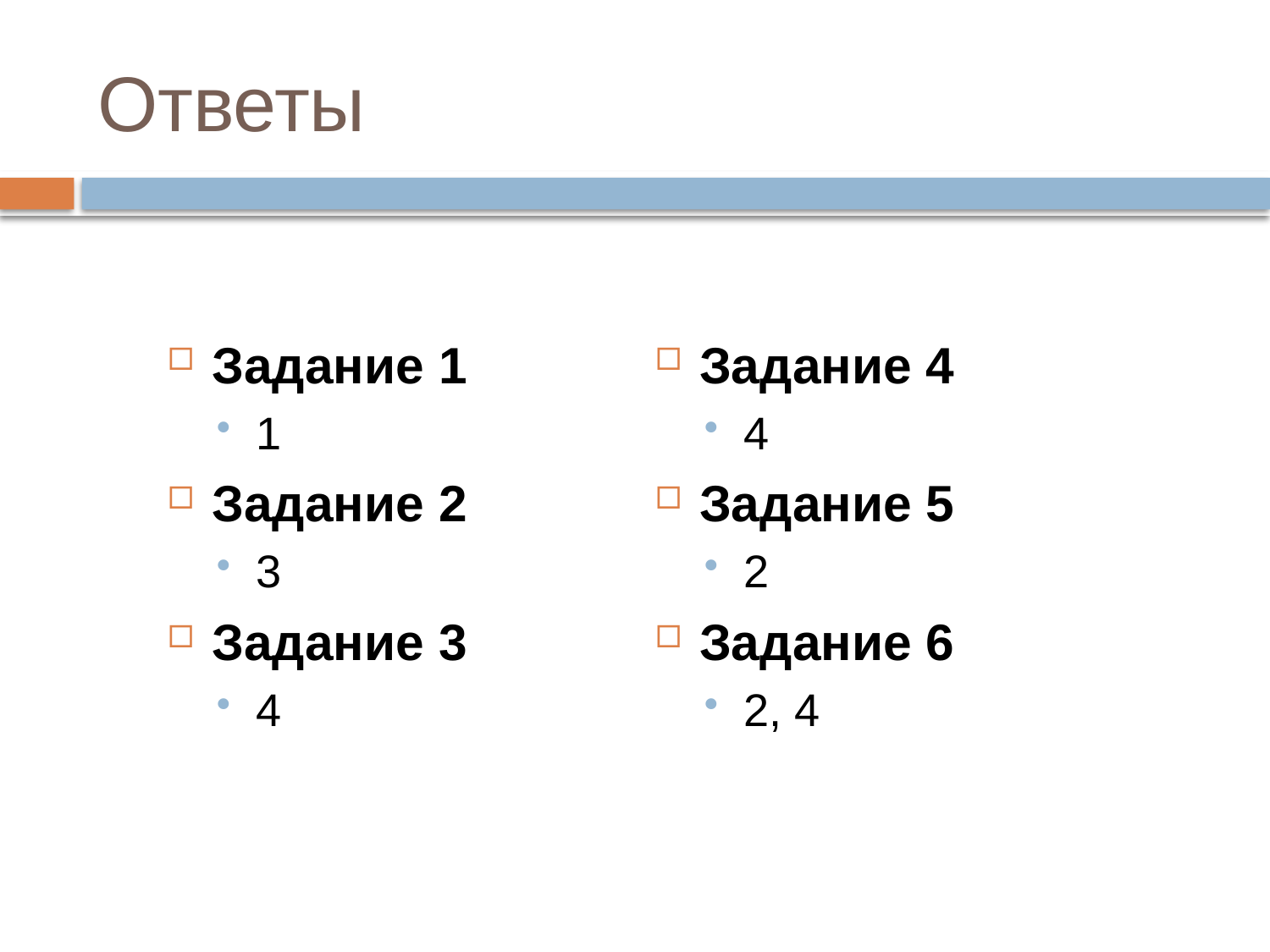

# Ответы
Задание 1
1
Задание 2
3
Задание 3
4
Задание 4
4
Задание 5
2
Задание 6
2, 4